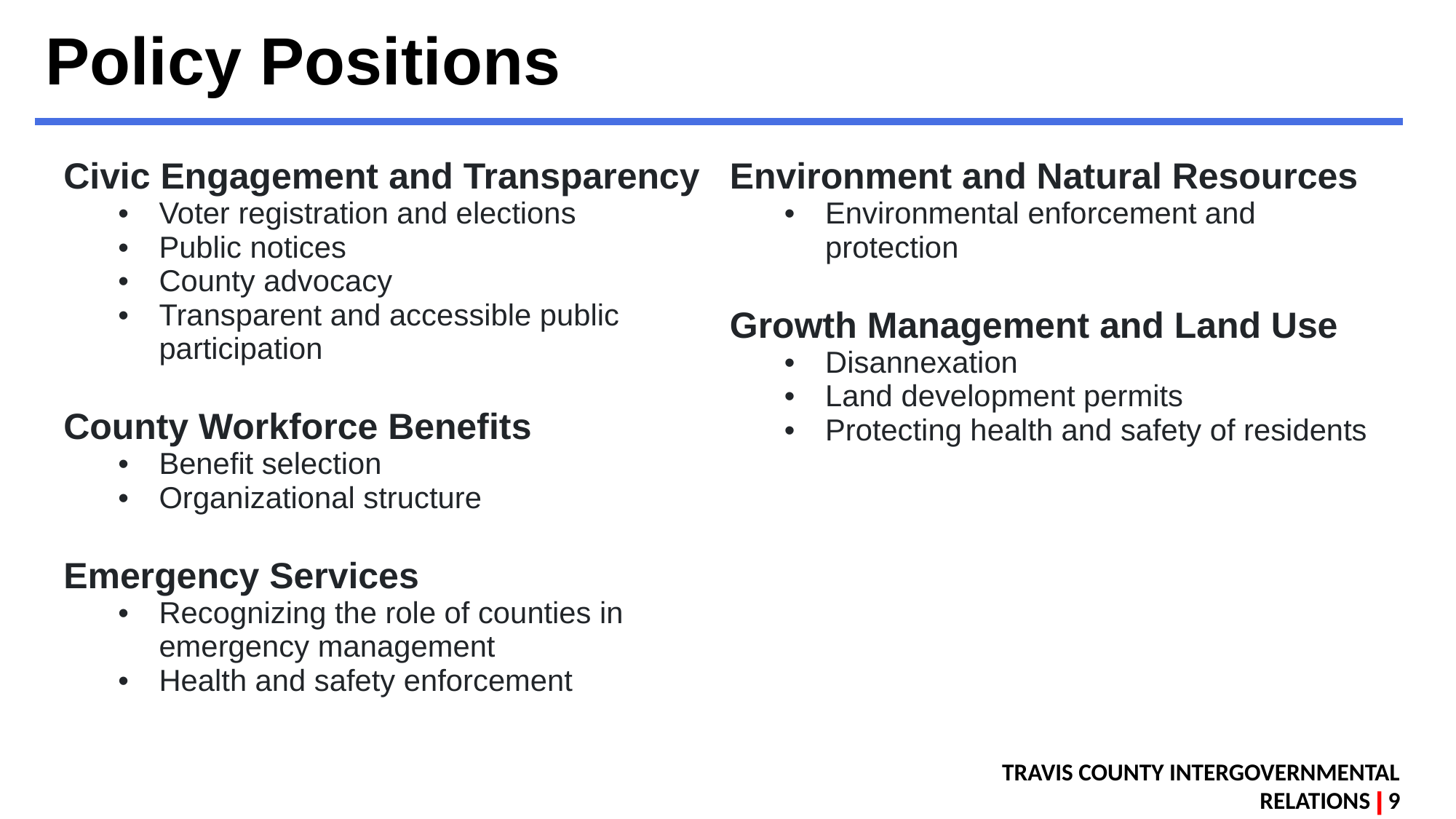

Policy Positions
| Civic Engagement and Transparency Voter registration and elections Public notices County advocacy Transparent and accessible public participation County Workforce Benefits Benefit selection Organizational structure Emergency Services Recognizing the role of counties in emergency management Health and safety enforcement | Environment and Natural Resources Environmental enforcement and protection Growth Management and Land Use Disannexation Land development permits Protecting health and safety of residents |
| --- | --- |

Travis County Intergovernmental Relations | 9